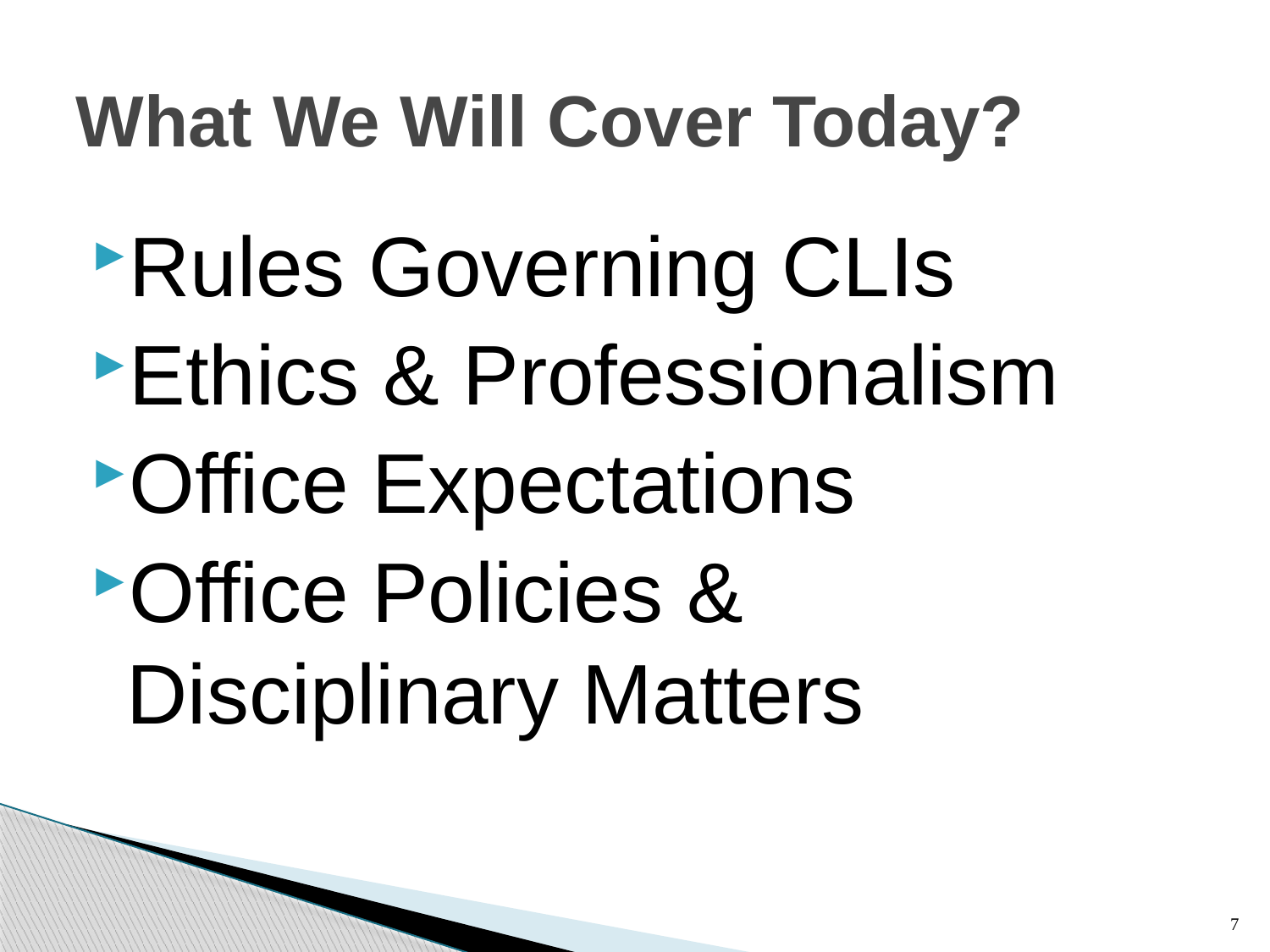

# What We Will Cover Today?
Rules Governing CLIs
Ethics & Professionalism
Office Expectations
Office Policies & Disciplinary Matters

7